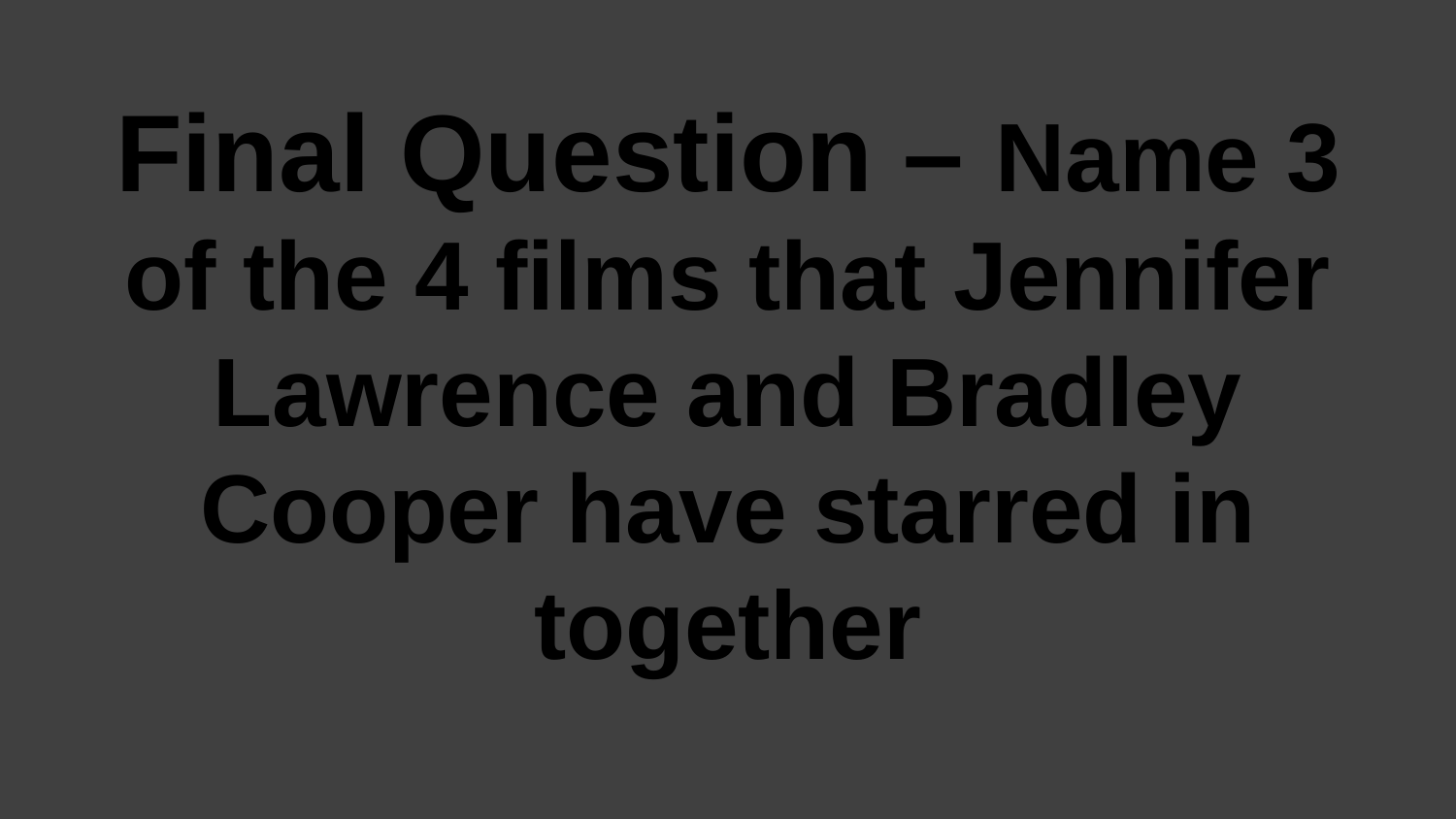

# Final Question – Name 3 of the 4 films that Jennifer Lawrence and Bradley Cooper have starred in together